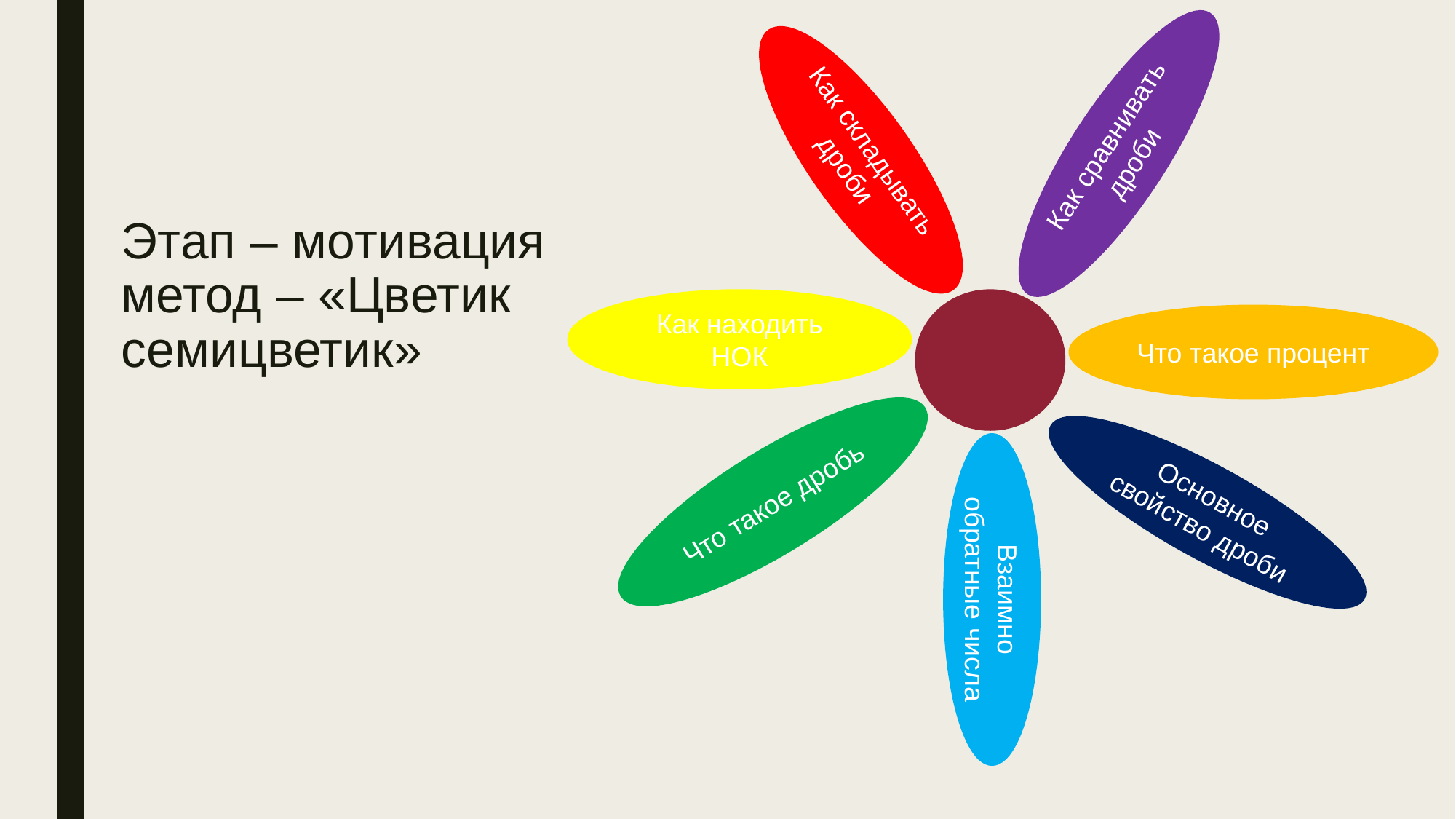

Как сравнивать дроби
Как складывать дроби
# Этап – мотивация метод – «Цветик семицветик»
Как находить НОК

Что такое процент
Что такое дробь
Основное свойство дроби
Взаимно обратные числа